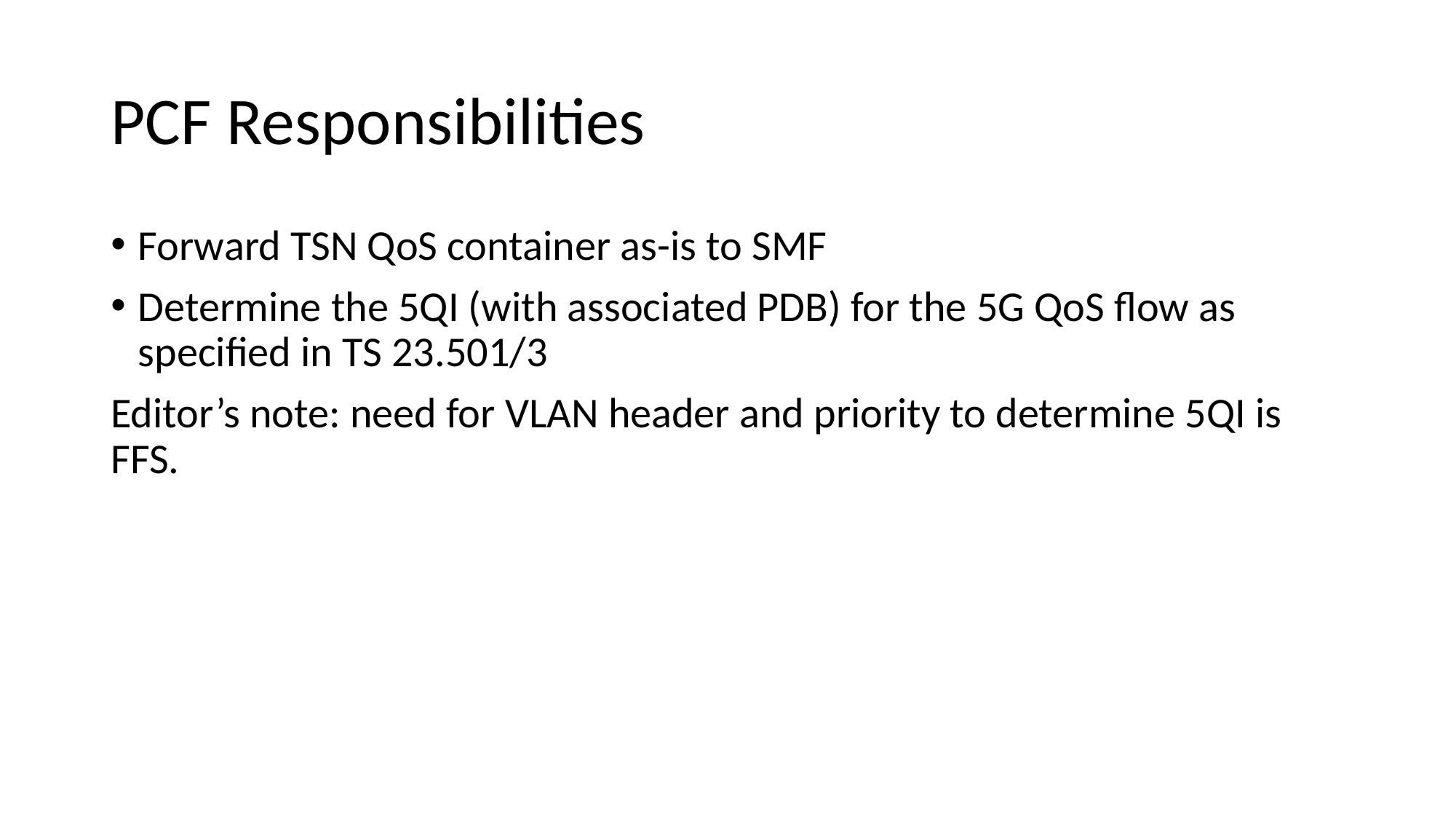

# PCF Responsibilities
Forward TSN QoS container as-is to SMF
Determine the 5QI (with associated PDB) for the 5G QoS flow as specified in TS 23.501/3
Editor’s note: need for VLAN header and priority to determine 5QI is FFS.